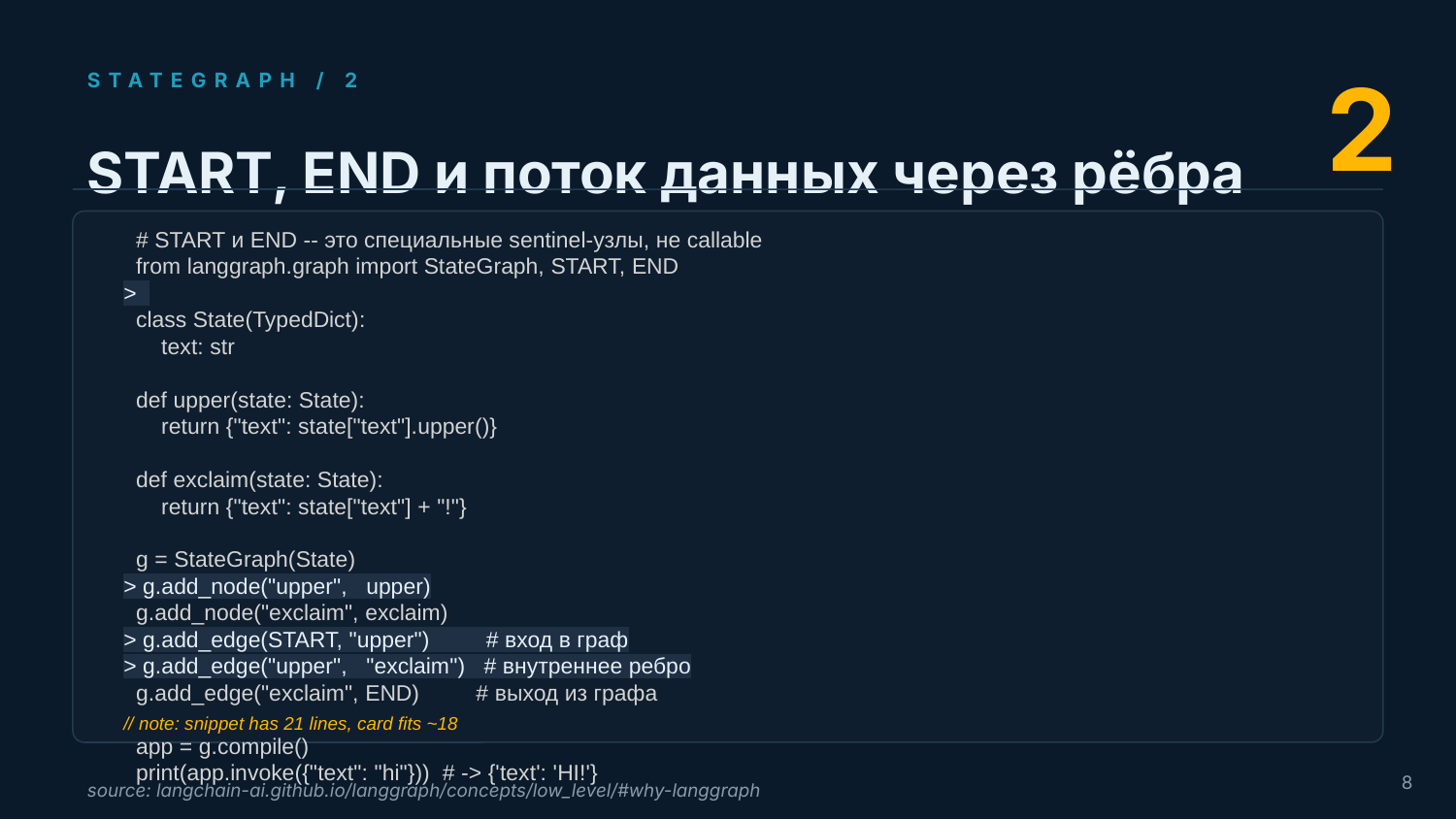

2
STATEGRAPH / 2
START, END и поток данных через рёбра

  # START и END -- это специальные sentinel-узлы, не callable
  from langgraph.graph import StateGraph, START, END
>
  class State(TypedDict):
      text: str

  def upper(state: State):
      return {"text": state["text"].upper()}

  def exclaim(state: State):
      return {"text": state["text"] + "!"}

  g = StateGraph(State)
> g.add_node("upper",   upper)
  g.add_node("exclaim", exclaim)
> g.add_edge(START, "upper")         # вход в граф
> g.add_edge("upper",   "exclaim")   # внутреннее ребро
  g.add_edge("exclaim", END)         # выход из графа

  app = g.compile()
  print(app.invoke({"text": "hi"}))  # -> {'text': 'HI!'}

// note: snippet has 21 lines, card fits ~18
8
source: langchain-ai.github.io/langgraph/concepts/low_level/#why-langgraph